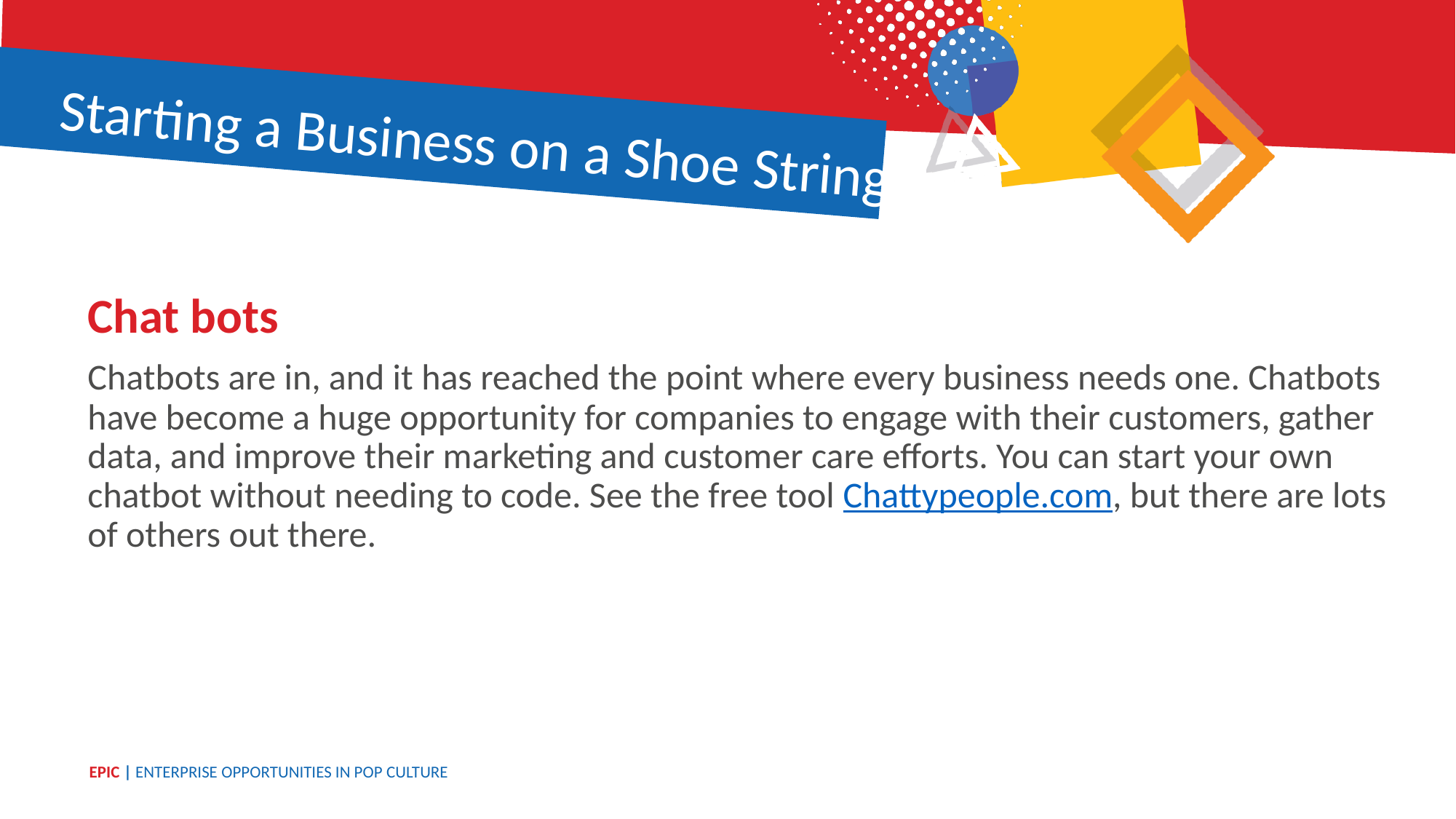

Starting a Business on a Shoe String

Chat bots
Chatbots are in, and it has reached the point where every business needs one. Chatbots have become a huge opportunity for companies to engage with their customers, gather data, and improve their marketing and customer care efforts. You can start your own chatbot without needing to code. See the free tool Chattypeople.com, but there are lots of others out there.